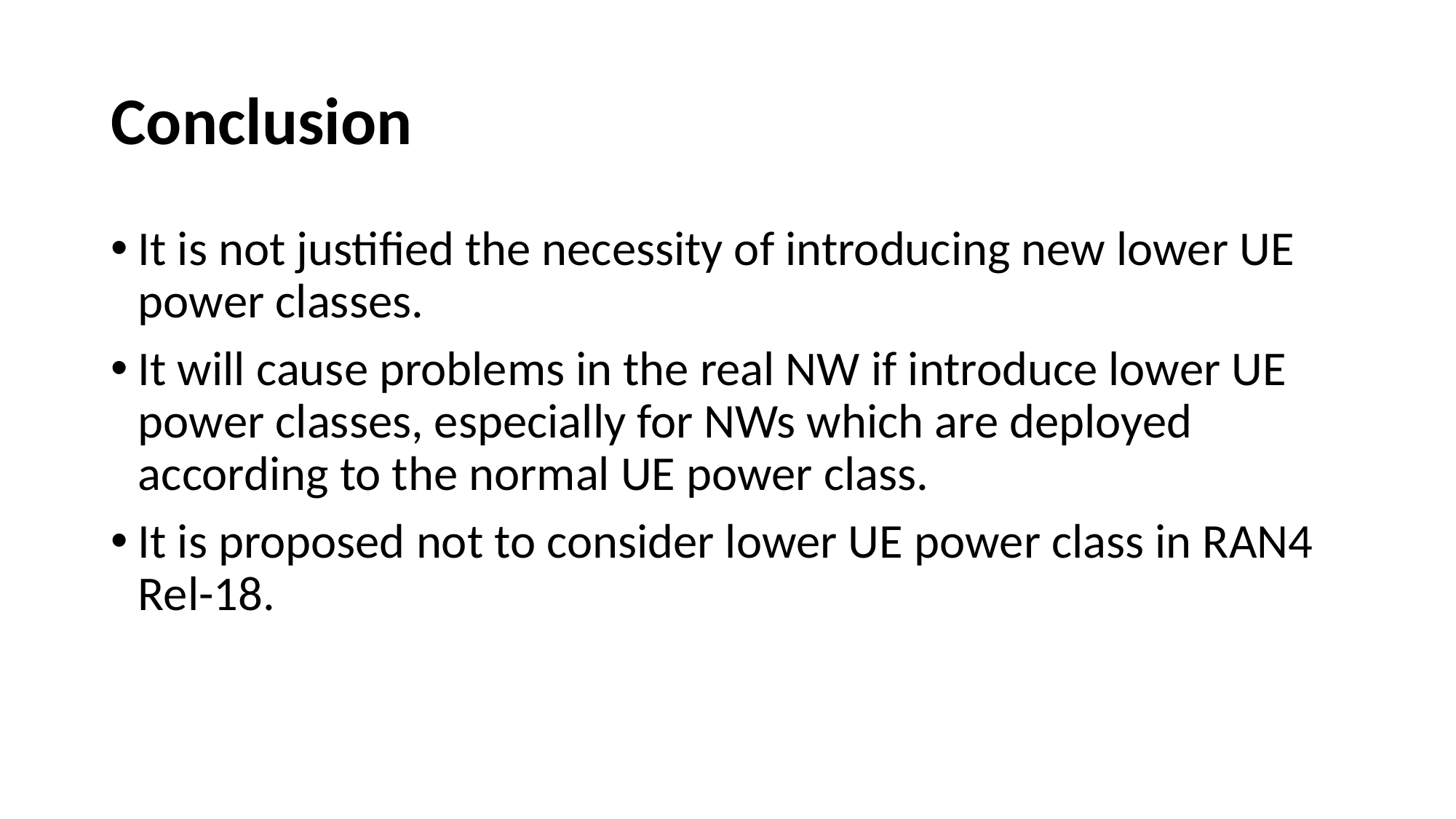

# Conclusion
It is not justified the necessity of introducing new lower UE power classes.
It will cause problems in the real NW if introduce lower UE power classes, especially for NWs which are deployed according to the normal UE power class.
It is proposed not to consider lower UE power class in RAN4 Rel-18.